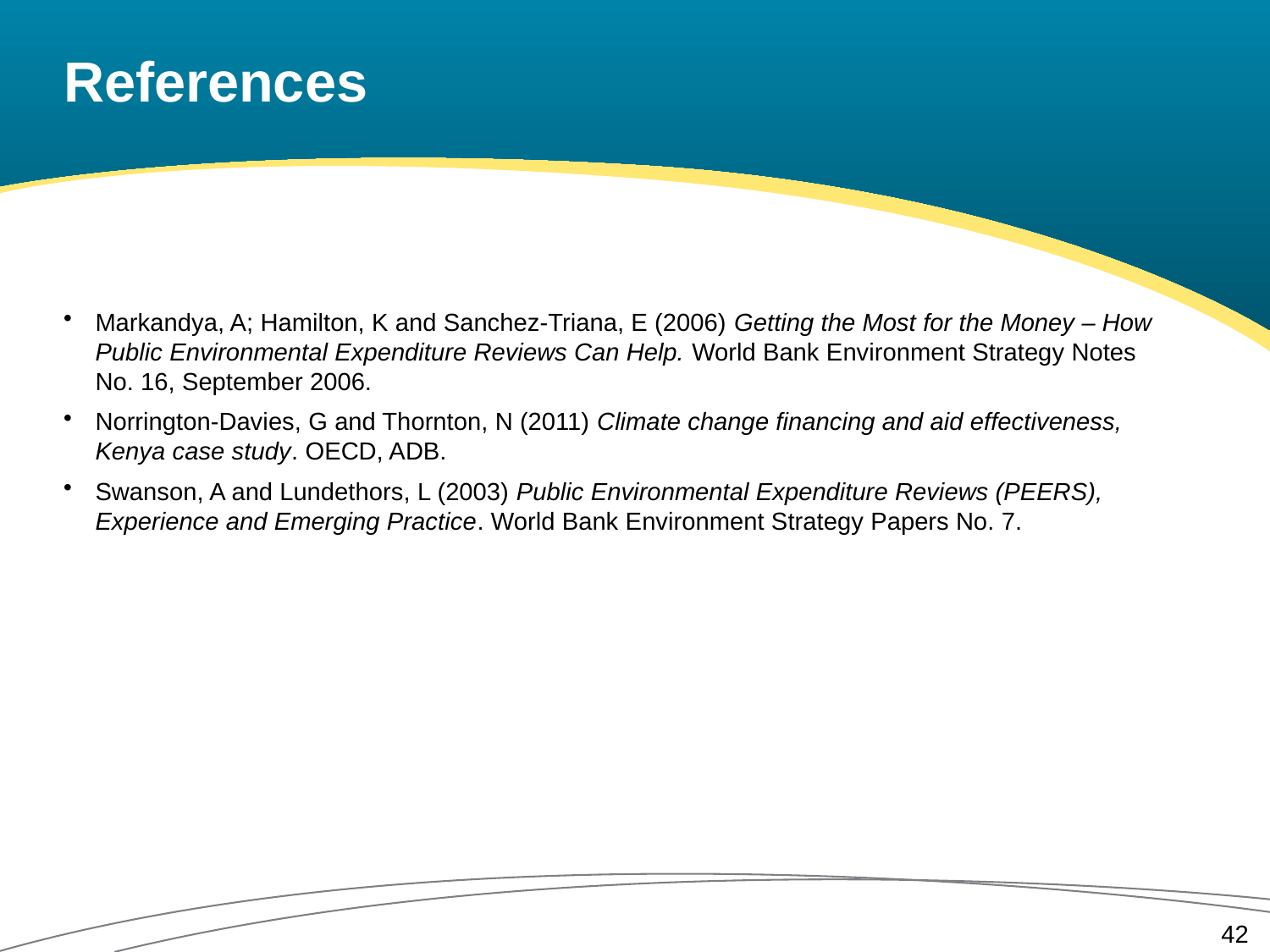

# References
Markandya, A; Hamilton, K and Sanchez-Triana, E (2006) Getting the Most for the Money – How Public Environmental Expenditure Reviews Can Help. World Bank Environment Strategy Notes No. 16, September 2006.
Norrington-Davies, G and Thornton, N (2011) Climate change financing and aid effectiveness, Kenya case study. OECD, ADB.
Swanson, A and Lundethors, L (2003) Public Environmental Expenditure Reviews (PEERS), Experience and Emerging Practice. World Bank Environment Strategy Papers No. 7.
42